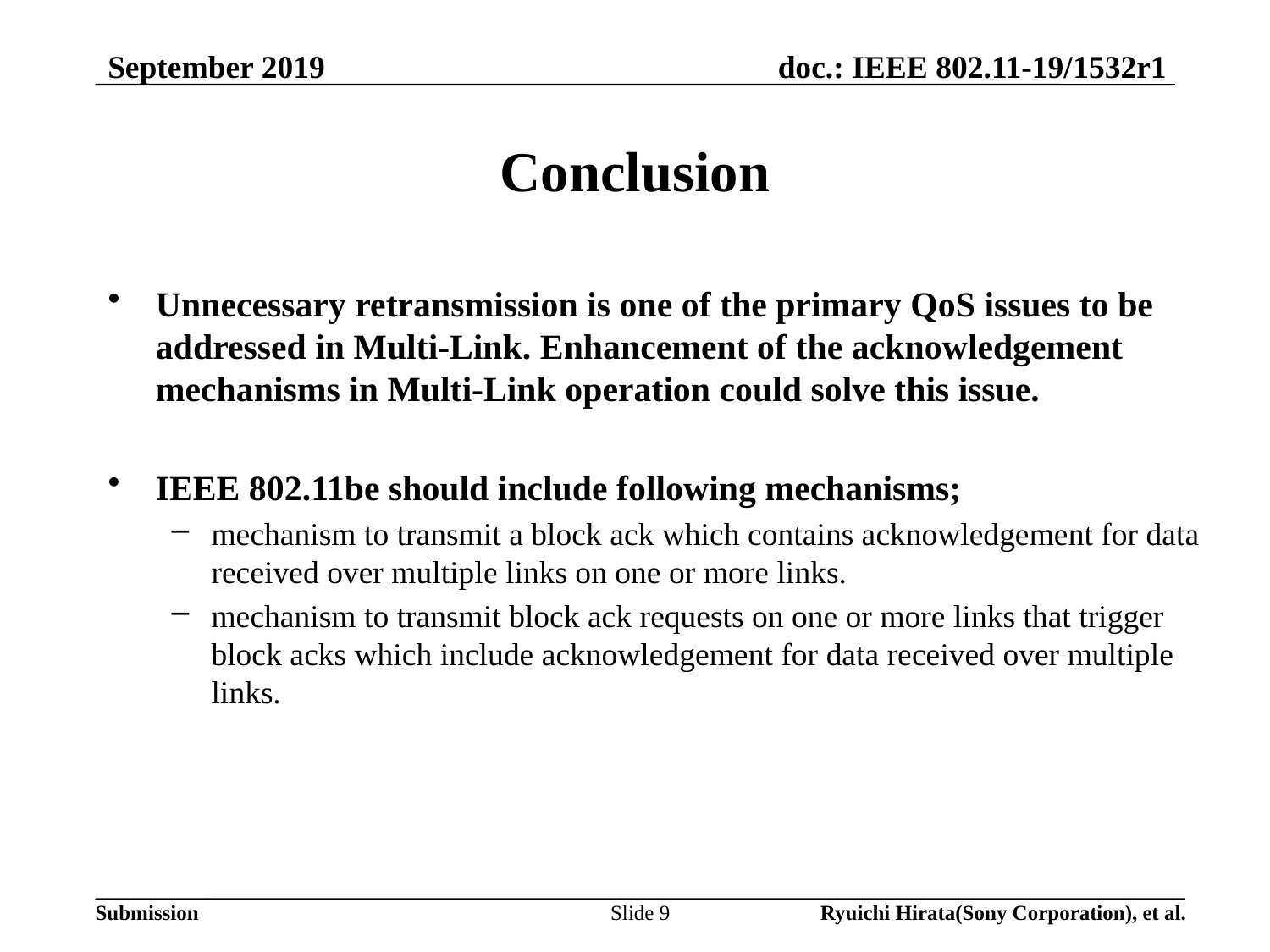

September 2019
# Conclusion
Unnecessary retransmission is one of the primary QoS issues to be addressed in Multi-Link. Enhancement of the acknowledgement mechanisms in Multi-Link operation could solve this issue.

IEEE 802.11be should include following mechanisms;
mechanism to transmit a block ack which contains acknowledgement for data received over multiple links on one or more links.
mechanism to transmit block ack requests on one or more links that trigger block acks which include acknowledgement for data received over multiple links.

Slide 9
Ryuichi Hirata(Sony Corporation), et al.